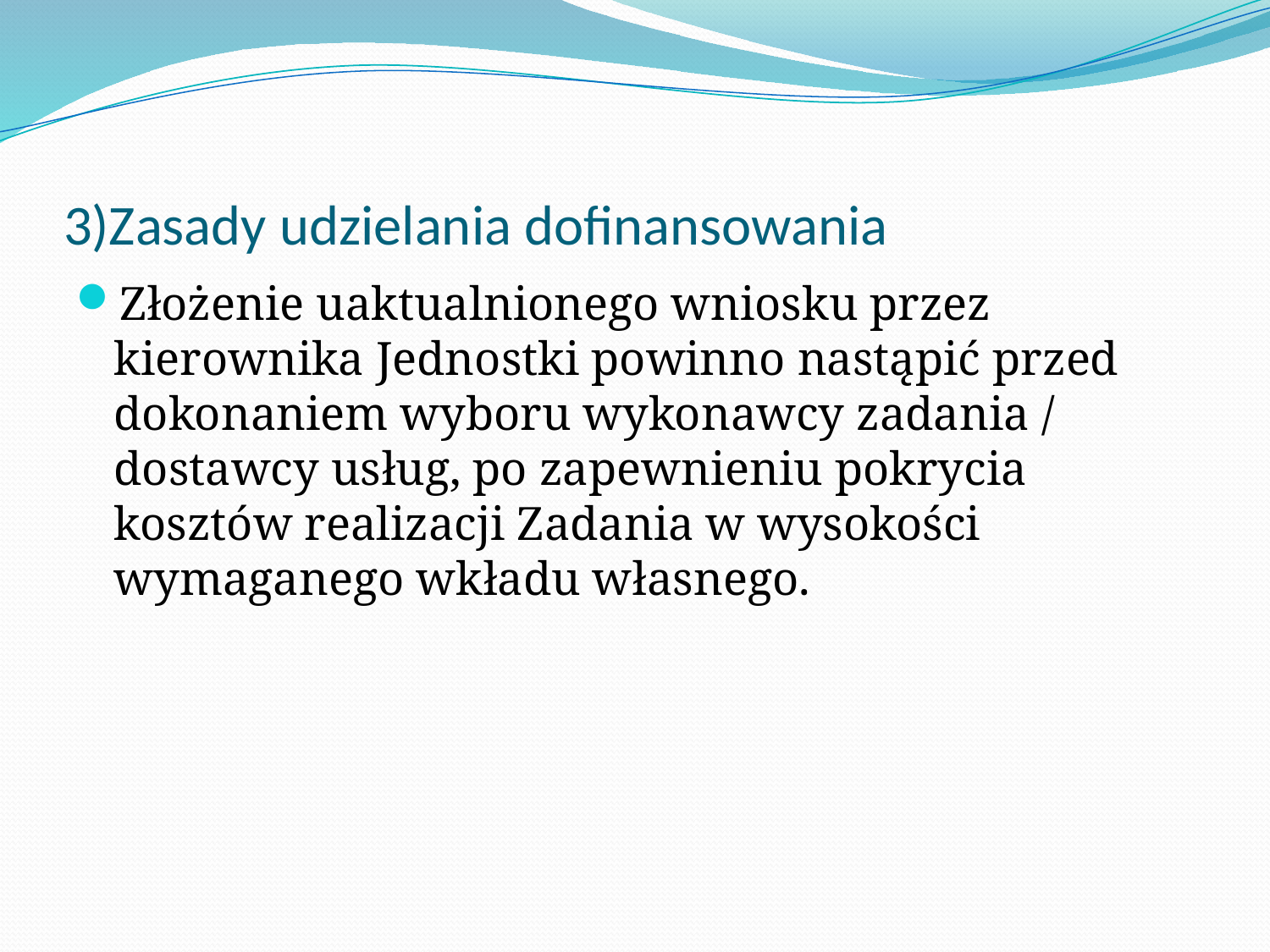

# 3)Zasady udzielania dofinansowania
Złożenie uaktualnionego wniosku przez kierownika Jednostki powinno nastąpić przed dokonaniem wyboru wykonawcy zadania / dostawcy usług, po zapewnieniu pokrycia kosztów realizacji Zadania w wysokości wymaganego wkładu własnego.